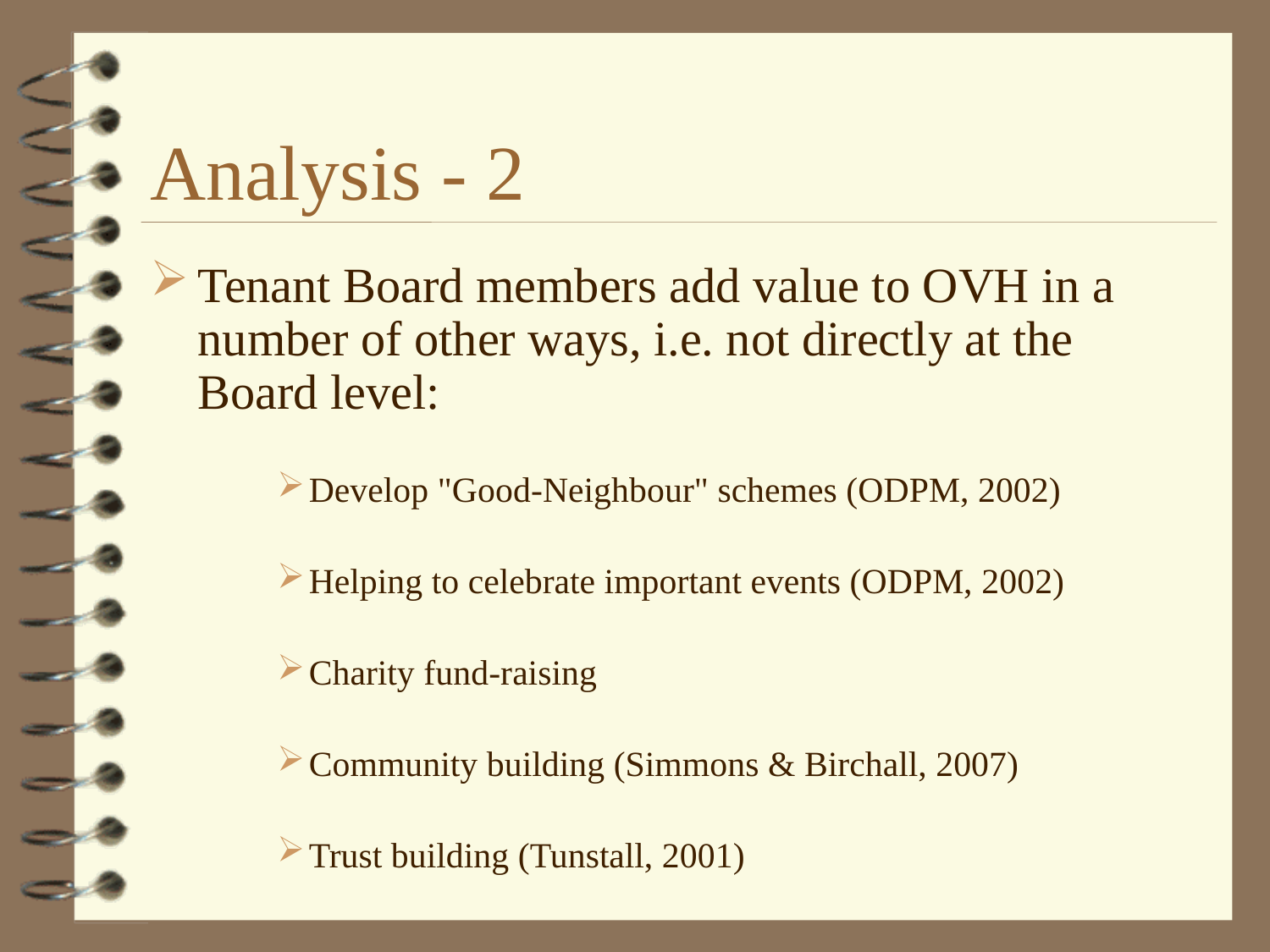

# Analysis - 2
Tenant Board members add value to OVH in a number of other ways, i.e. not directly at the Board level:

Develop "Good-Neighbour" schemes (ODPM, 2002)

Helping to celebrate important events (ODPM, 2002)

Charity fund-raising

Community building (Simmons & Birchall, 2007)

Trust building (Tunstall, 2001)